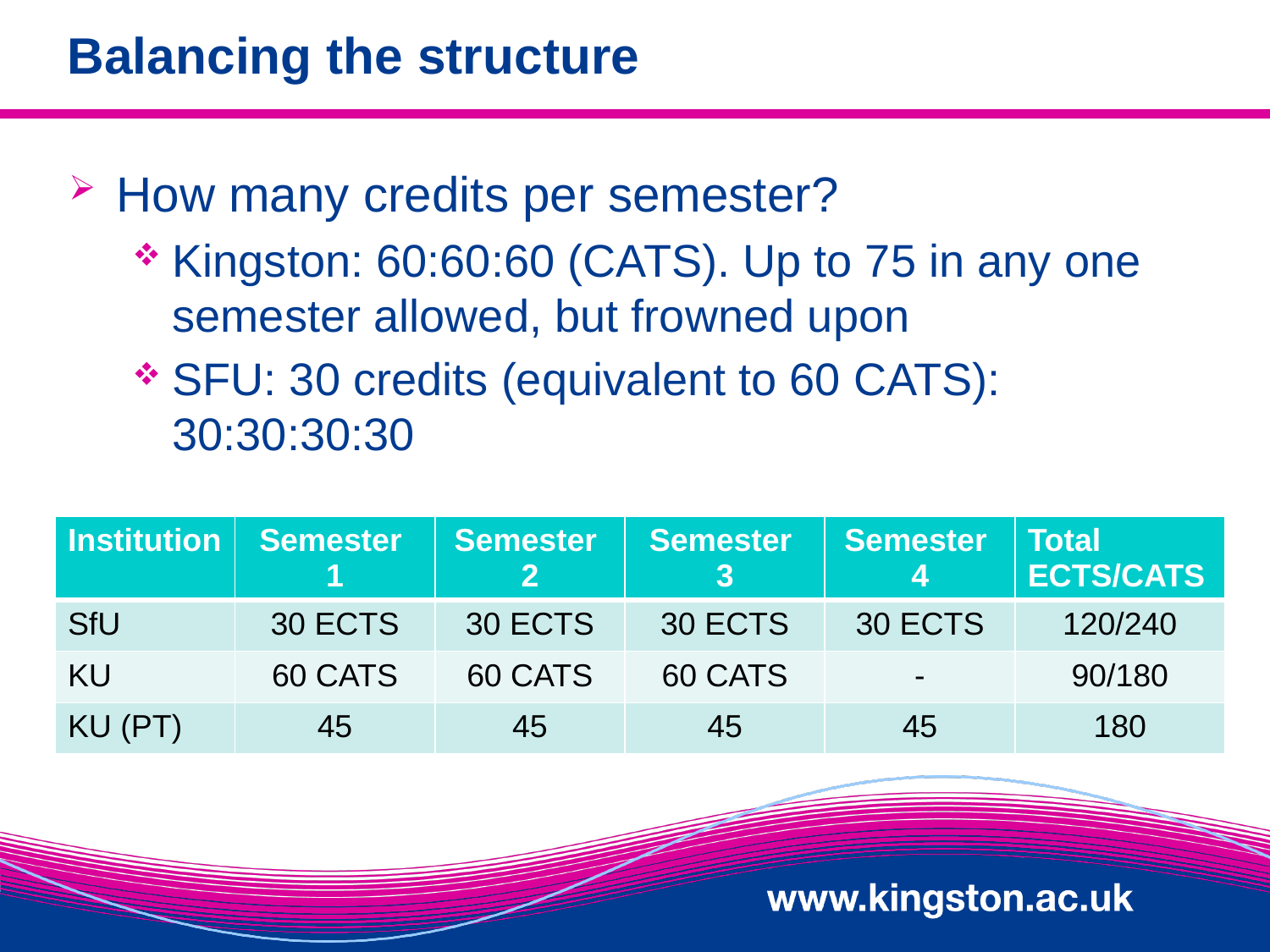

# Balancing the structure
How many credits per semester?
Kingston: 60:60:60 (CATS). Up to 75 in any one semester allowed, but frowned upon
SFU: 30 credits (equivalent to 60 CATS): 30:30:30:30

| Institution | Semester 1 | Semester 2 | Semester 3 | Semester 4 | Total ECTS/CATS |
| --- | --- | --- | --- | --- | --- |
| SfU | 30 ECTS | 30 ECTS | 30 ECTS | 30 ECTS | 120/240 |
| KU | 60 CATS | 60 CATS | 60 CATS | - | 90/180 |
| KU (PT) | 45 | 45 | 45 | 45 | 180 |